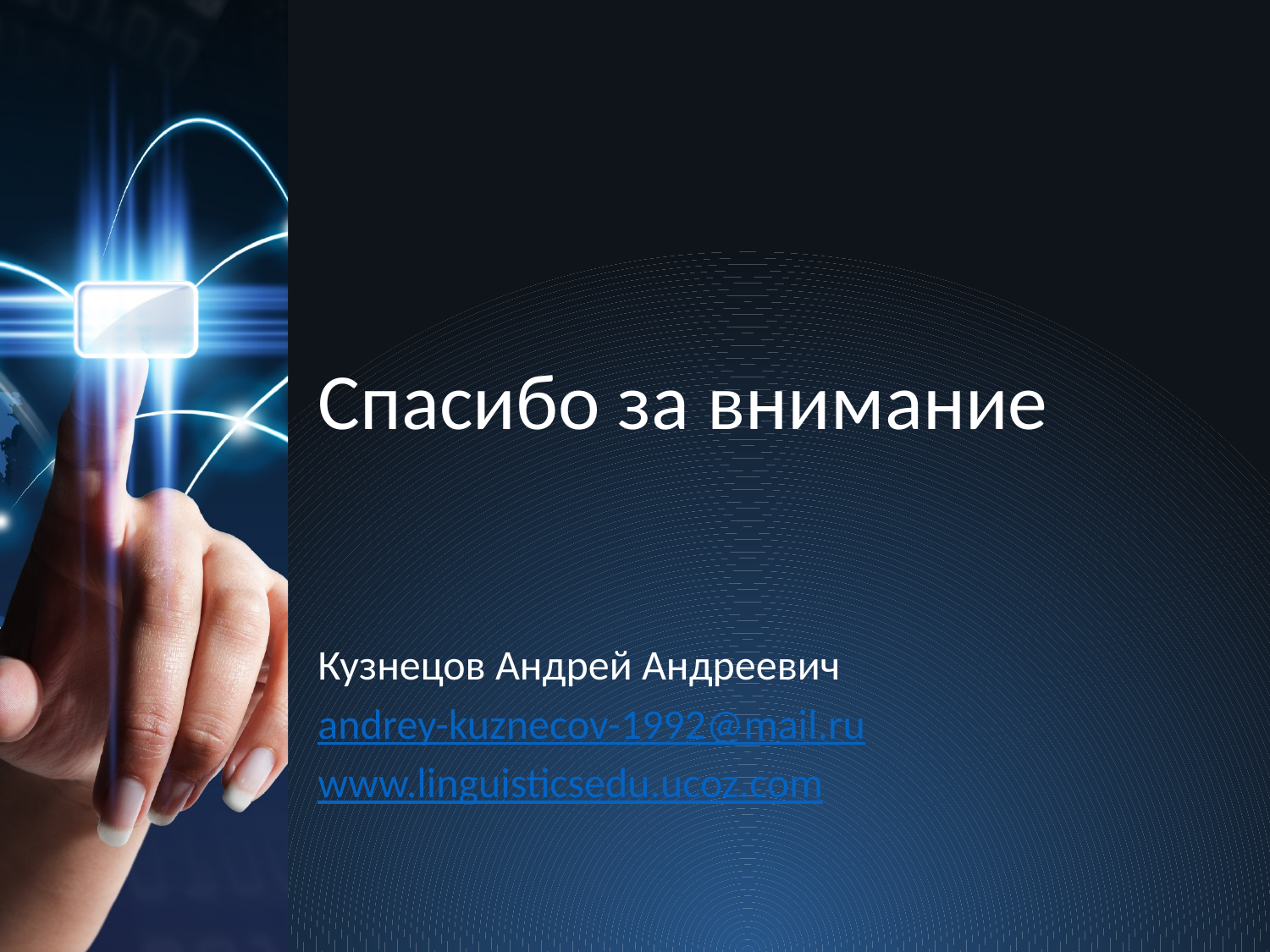

# Спасибо за внимание
Кузнецов Андрей Андреевич
andrey-kuznecov-1992@mail.ru
www.linguisticsedu.ucoz.com